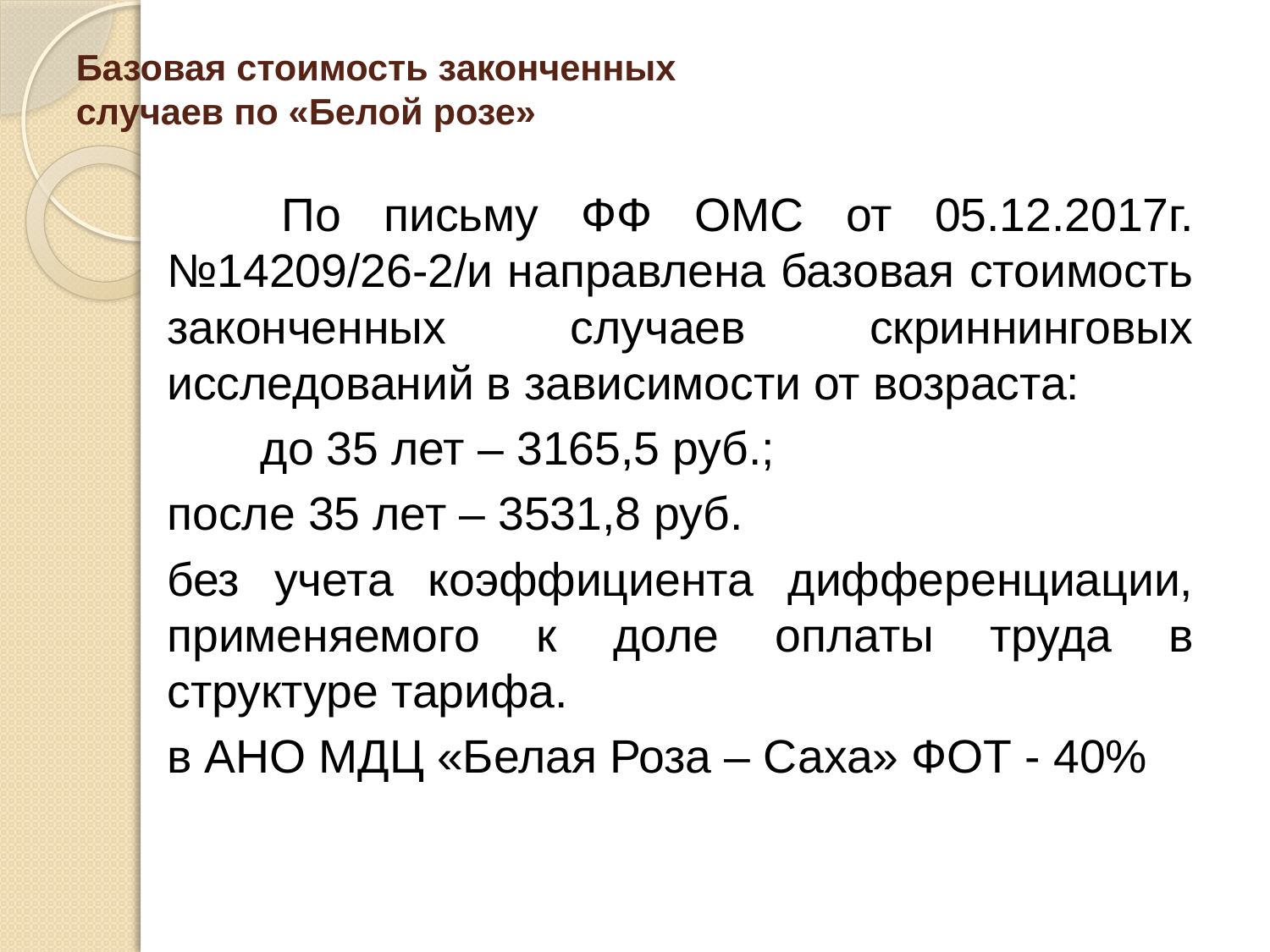

# Базовая стоимость законченных случаев по «Белой розе»
 		  По письму ФФ ОМС от 05.12.2017г. №14209/26-2/и направлена базовая стоимость законченных случаев скриннинговых исследований в зависимости от возраста:
		до 35 лет – 3165,5 руб.;
			после 35 лет – 3531,8 руб.
	без учета коэффициента дифференциации, применяемого к доле оплаты труда в структуре тарифа.
			в АНО МДЦ «Белая Роза – Саха» ФОТ - 40%